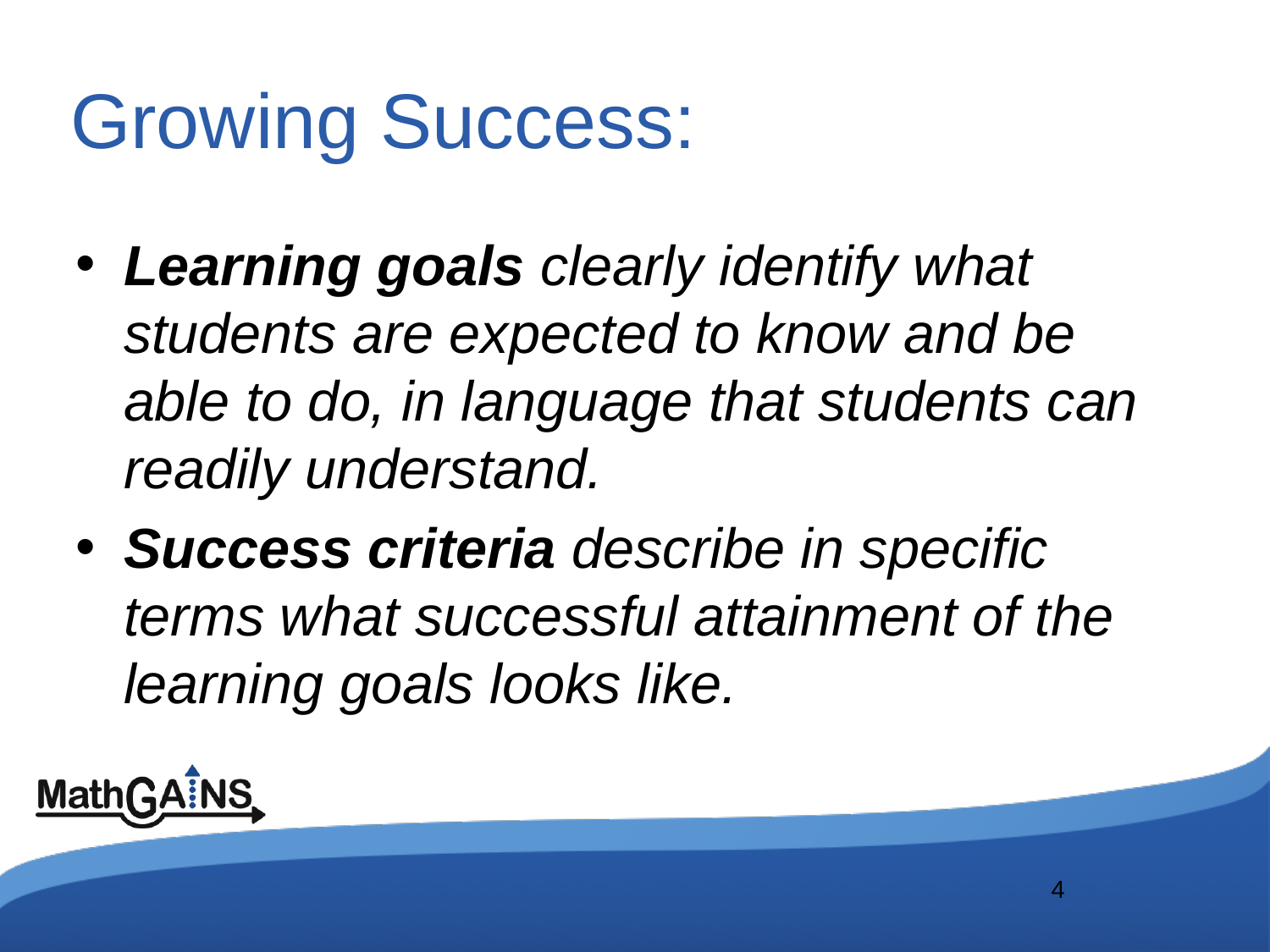

# Growing Success:
Learning goals clearly identify what students are expected to know and be able to do, in language that students can readily understand.
Success criteria describe in specific terms what successful attainment of the learning goals looks like.

4